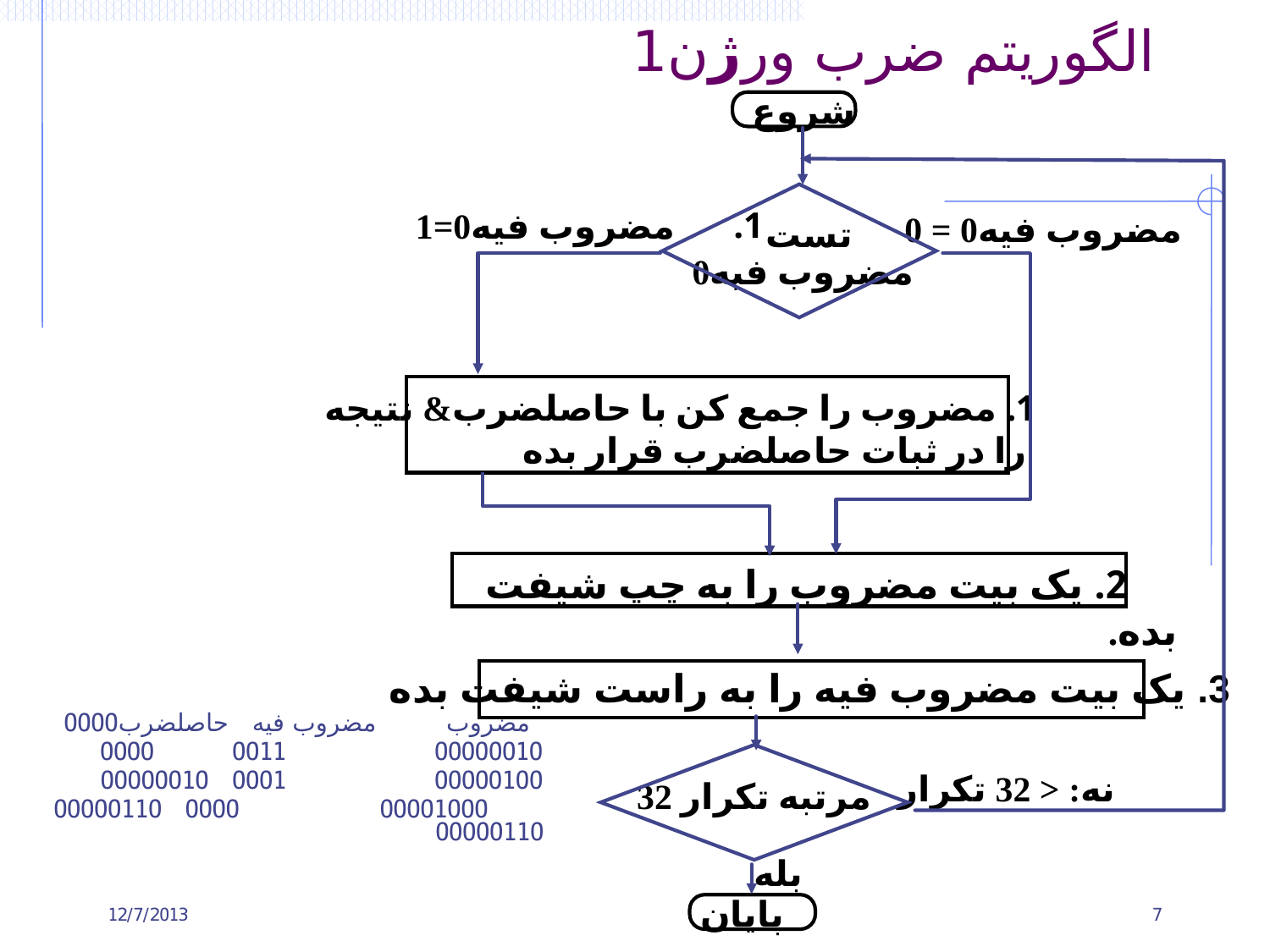

# الگوريتم ضرب ورژن1
شروع

1.
تست
مضروب فيه0
مضروب فيه0=1
مضروب فيه0 = 0

1. مضروب را جمع کن با حاصلضرب& نتيجه
 را در ثبات حاصلضرب قرار بده

2. يک بيت مضروب را به چپ شيفت بده.

3. يک بيت مضروب فيه را به راست شيفت بده

0000مضروب         مضروب فيه   حاصلضرب
0000          0011                   00000010
00000010   0001                   00000100
00000110   0000                  00001000          00000110

نه: < 32 تکرار
32 مرتبه تکرار

بله

12/7/2013
7
پايان